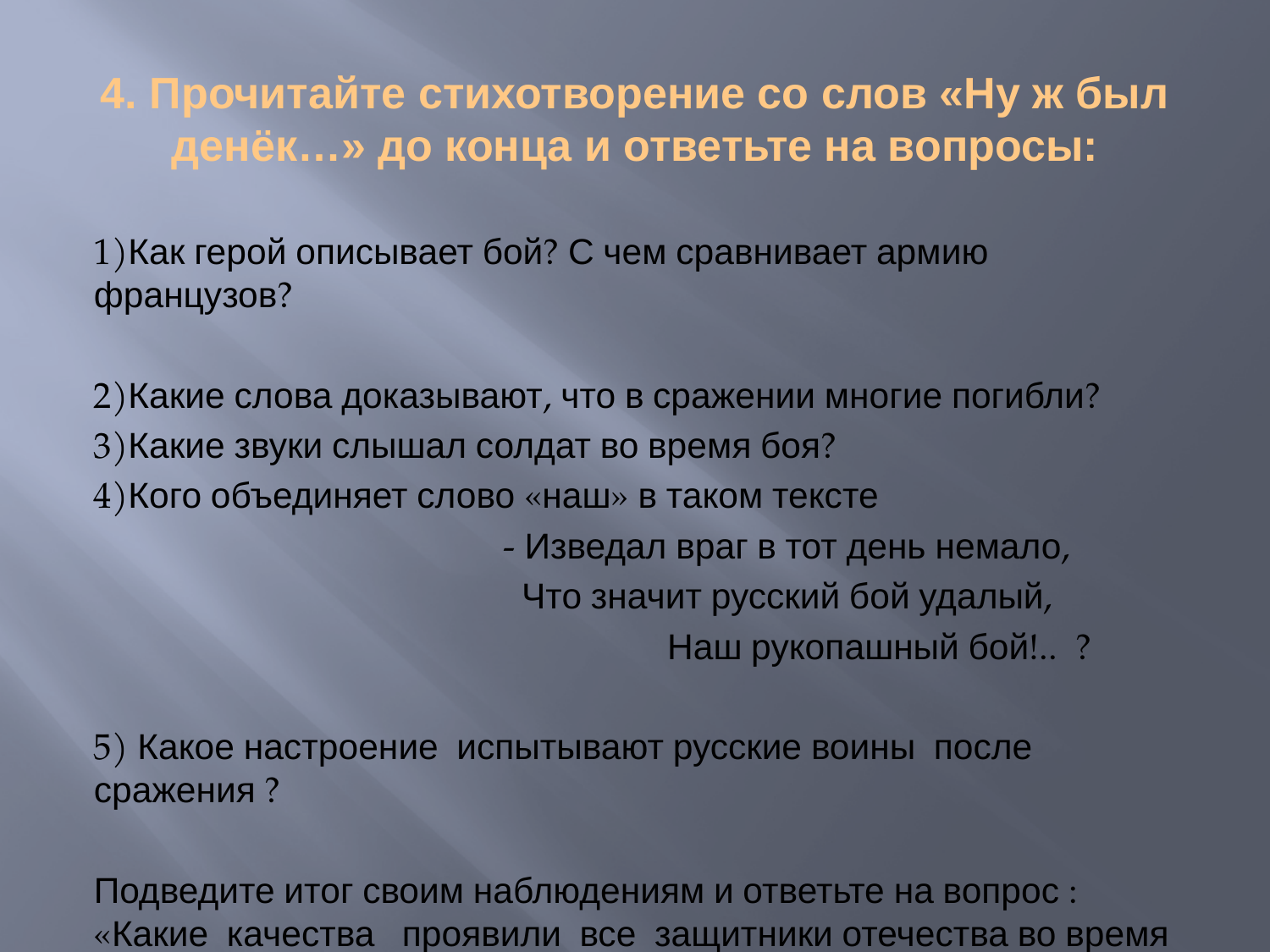

# 4. Прочитайте стихотворение со слов «Ну ж был денёк…» до конца и ответьте на вопросы:
1)Как герой описывает бой? С чем сравнивает армию французов?

2)Какие слова доказывают, что в сражении многие погибли?
3)Какие звуки слышал солдат во время боя?
4)Кого объединяет слово «наш» в таком тексте
                                             - Изведал враг в тот день немало,
                                               Что значит русский бой удалый,
                                                               Наш рукопашный бой!..  ?

5) Какое настроение  испытывают русские воины  после сражения ?

Подведите итог своим наблюдениям и ответьте на вопрос :  «Какие  качества   проявили  все  защитники отечества во время Бородинского сражения?»